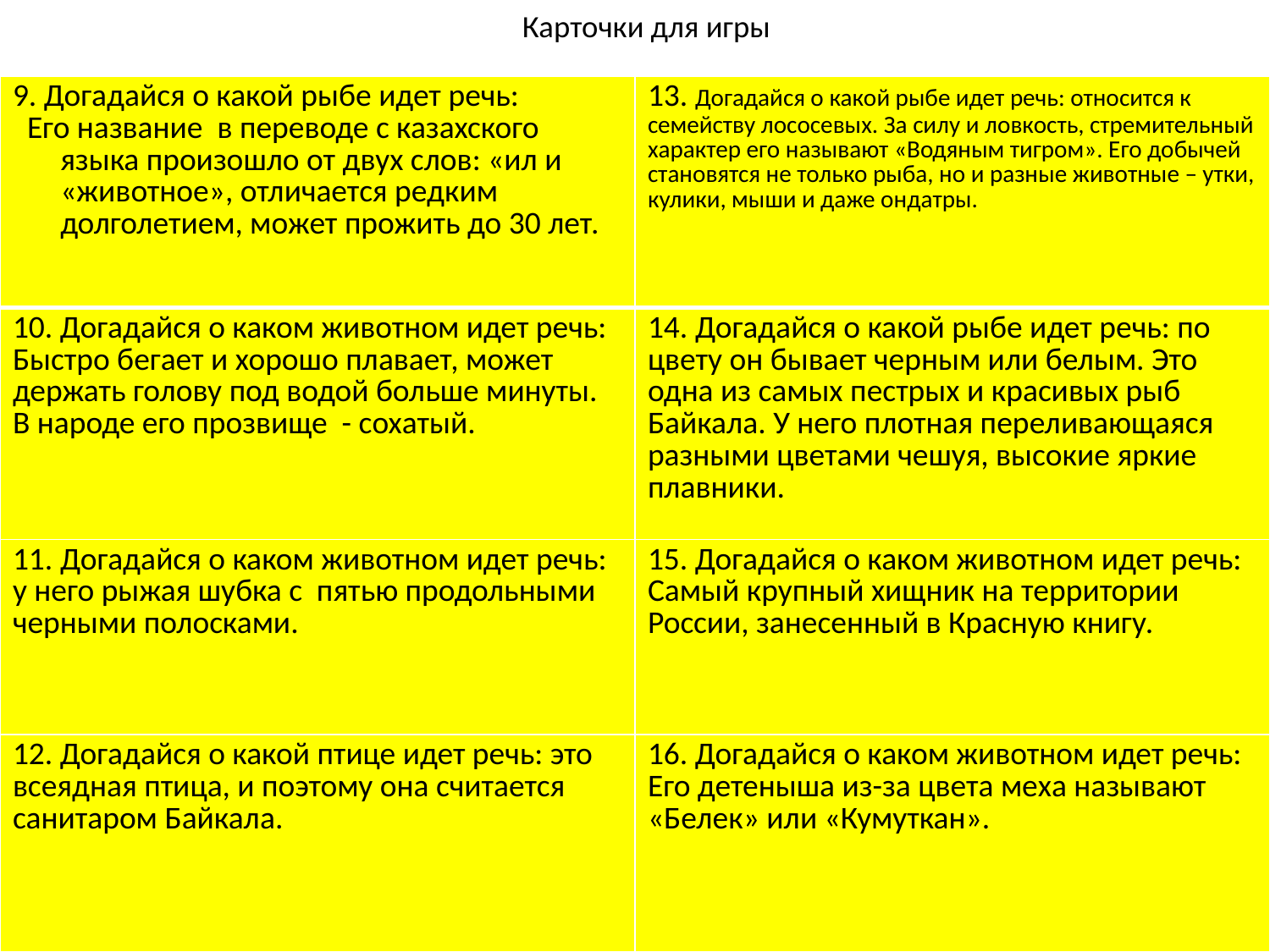

# Карточки для игры
| 9. Догадайся о какой рыбе идет речь: Его название в переводе с казахского языка произошло от двух слов: «ил и «животное», отличается редким долголетием, может прожить до 30 лет. | 13. Догадайся о какой рыбе идет речь: относится к семейству лососевых. За силу и ловкость, стремительный характер его называют «Водяным тигром». Его добычей становятся не только рыба, но и разные животные – утки, кулики, мыши и даже ондатры. |
| --- | --- |
| 10. Догадайся о каком животном идет речь: Быстро бегает и хорошо плавает, может держать голову под водой больше минуты. В народе его прозвище - сохатый. | 14. Догадайся о какой рыбе идет речь: по цвету он бывает черным или белым. Это одна из самых пестрых и красивых рыб Байкала. У него плотная переливающаяся разными цветами чешуя, высокие яркие плавники. |
| 11. Догадайся о каком животном идет речь: у него рыжая шубка с пятью продольными черными полосками. | 15. Догадайся о каком животном идет речь: Самый крупный хищник на территории России, занесенный в Красную книгу. |
| 12. Догадайся о какой птице идет речь: это всеядная птица, и поэтому она считается санитаром Байкала. | 16. Догадайся о каком животном идет речь: Его детеныша из-за цвета меха называют «Белек» или «Кумуткан». |